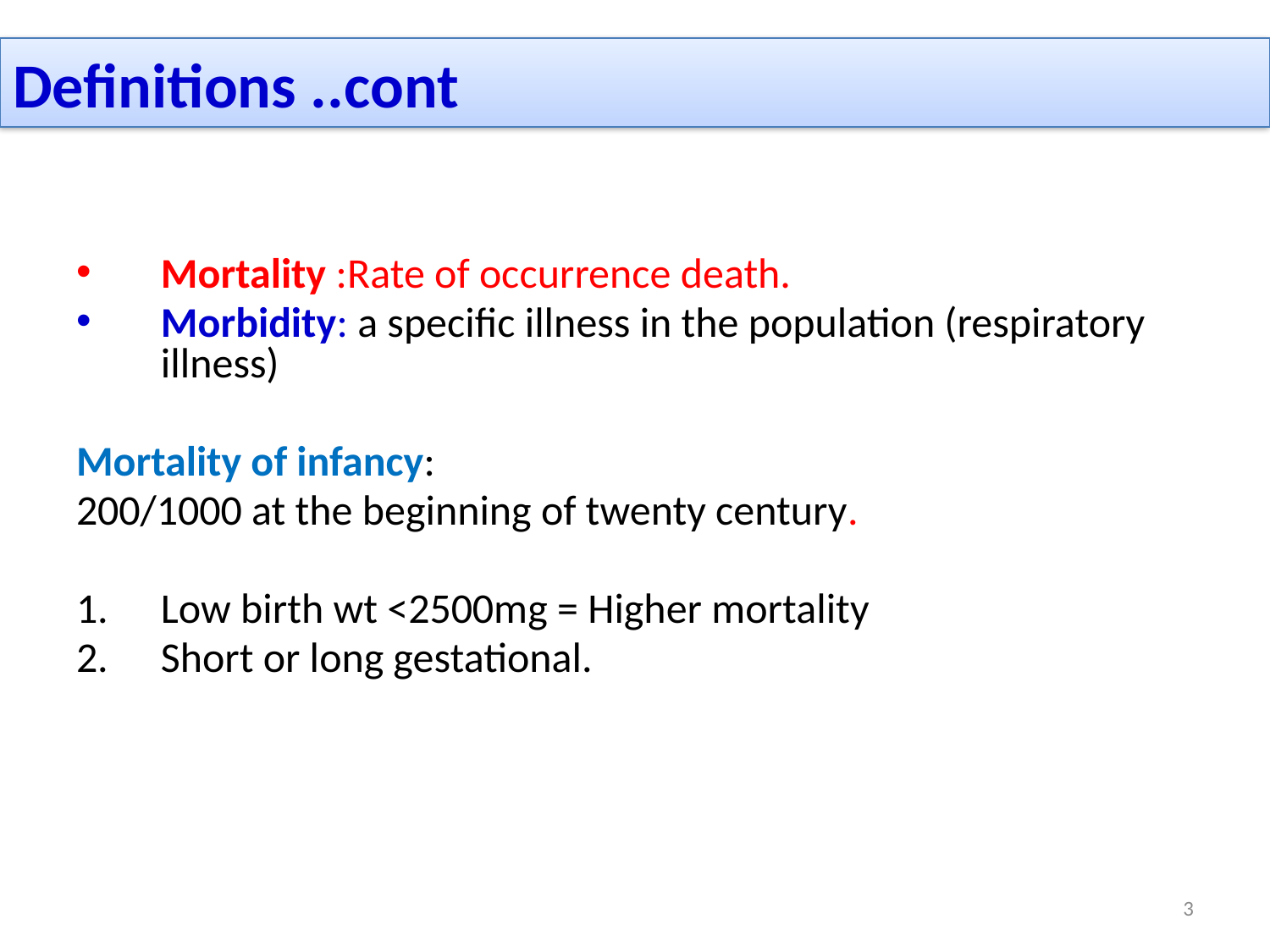

# Definitions ..cont

Mortality :Rate of occurrence death.
Morbidity: a specific illness in the population (respiratory illness)

Mortality of infancy:
200/1000 at the beginning of twenty century.

Low birth wt <2500mg = Higher mortality
Short or long gestational.
3